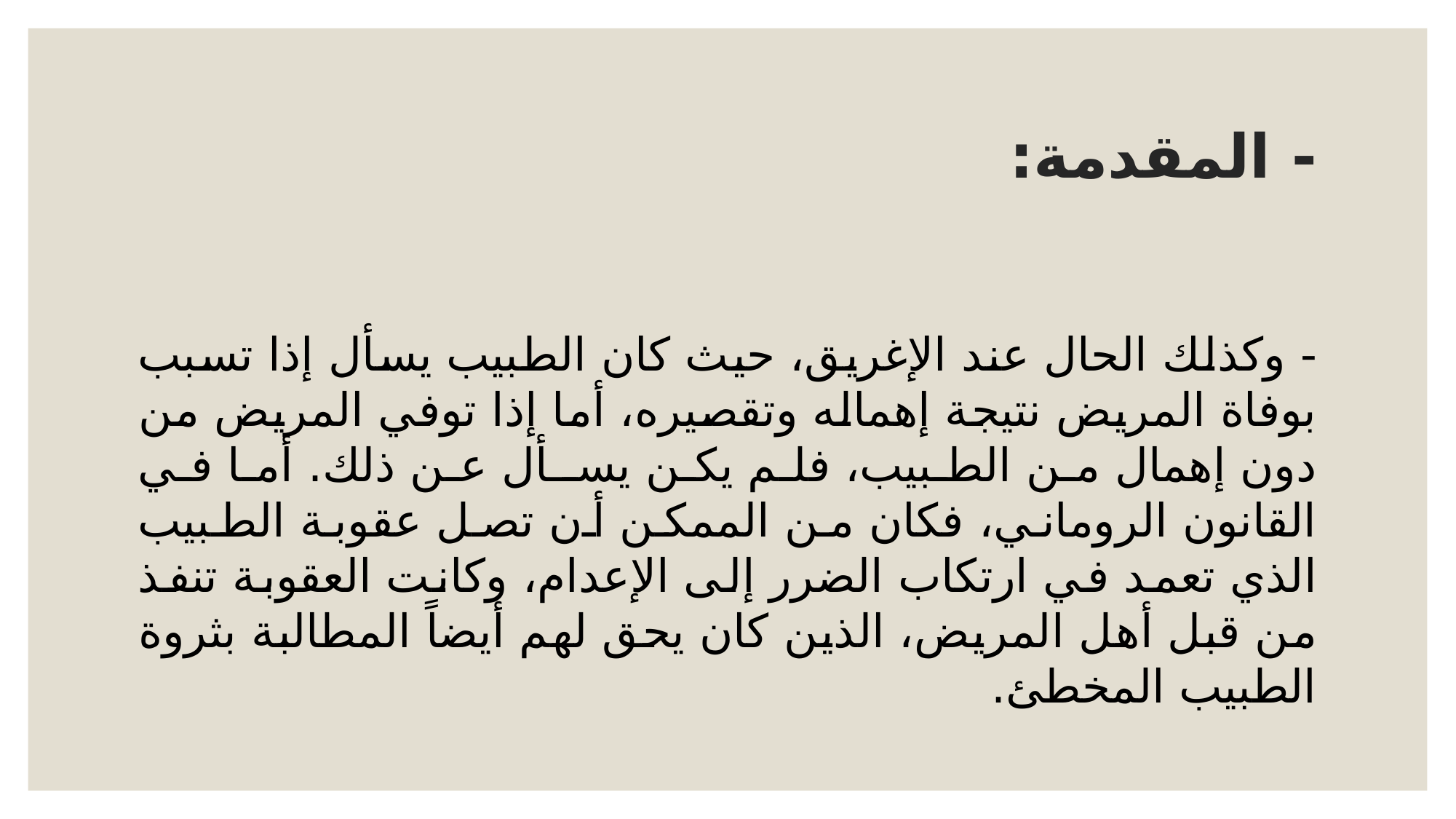

# - المقدمة:

- وكذلك الحال عند الإغريق، حيث كان الطبيب يسأل إذا تسبب بوفاة المريض نتيجة إهماله وتقصيره، أما إذا توفي المريض من دون إهمال من الطبيب، فلم يكن يسـأل عن ذلك. أما في القانون الروماني، فكان من الممكن أن تصل عقوبة الطبيب الذي تعمد في ارتكاب الضرر إلى الإعدام، وكانت العقوبة تنفذ من قبل أهل المريض، الذين كان يحق لهم أيضاً المطالبة بثروة الطبيب المخطئ.